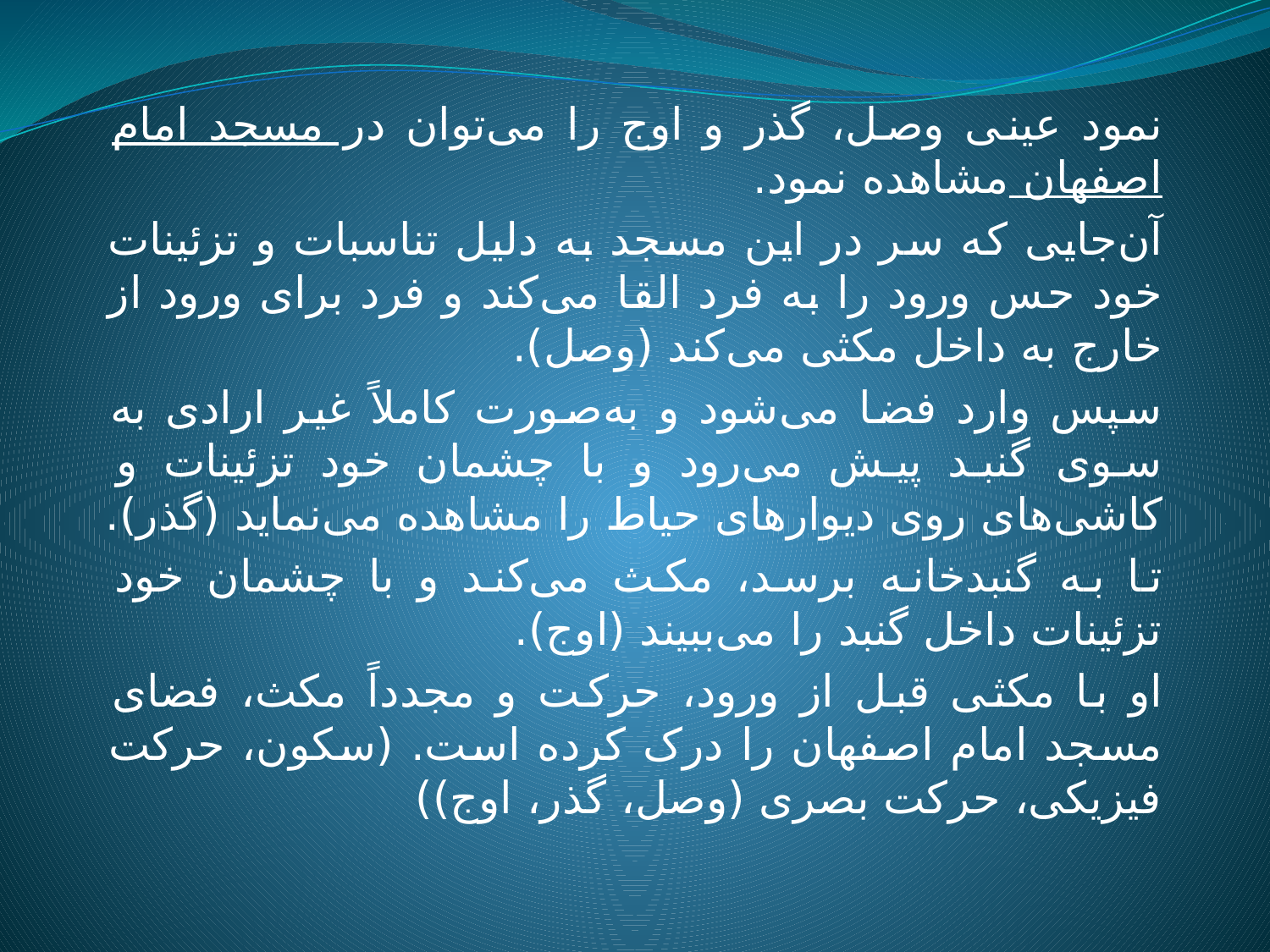

نمود عینی وصل، گذر و اوج را می‌توان در مسجد امام اصفهان مشاهده نمود.
آن‌جایی که سر در این مسجد به دلیل تناسبات و تزئینات خود حس ورود را به فرد القا می‌کند و فرد برای ورود از خارج به داخل مکثی می‌کند (وصل).
سپس وارد فضا می‌شود و به‌صورت کاملاً غیر ارادی به سوی گنبد پیش می‌رود و با چشمان خود تزئینات و کاشی‌های روی دیوارهای حیاط را مشاهده می‌نماید (گذر).
تا به گنبدخانه برسد، مکث می‌کند و با چشمان خود تزئینات داخل گنبد را می‌ببیند (اوج).
او با مکثی قبل از ورود، حرکت و مجدداً مکث، فضای مسجد امام اصفهان را درک کرده است. (سکون، حرکت فیزیکی، حرکت بصری (وصل، گذر، اوج))